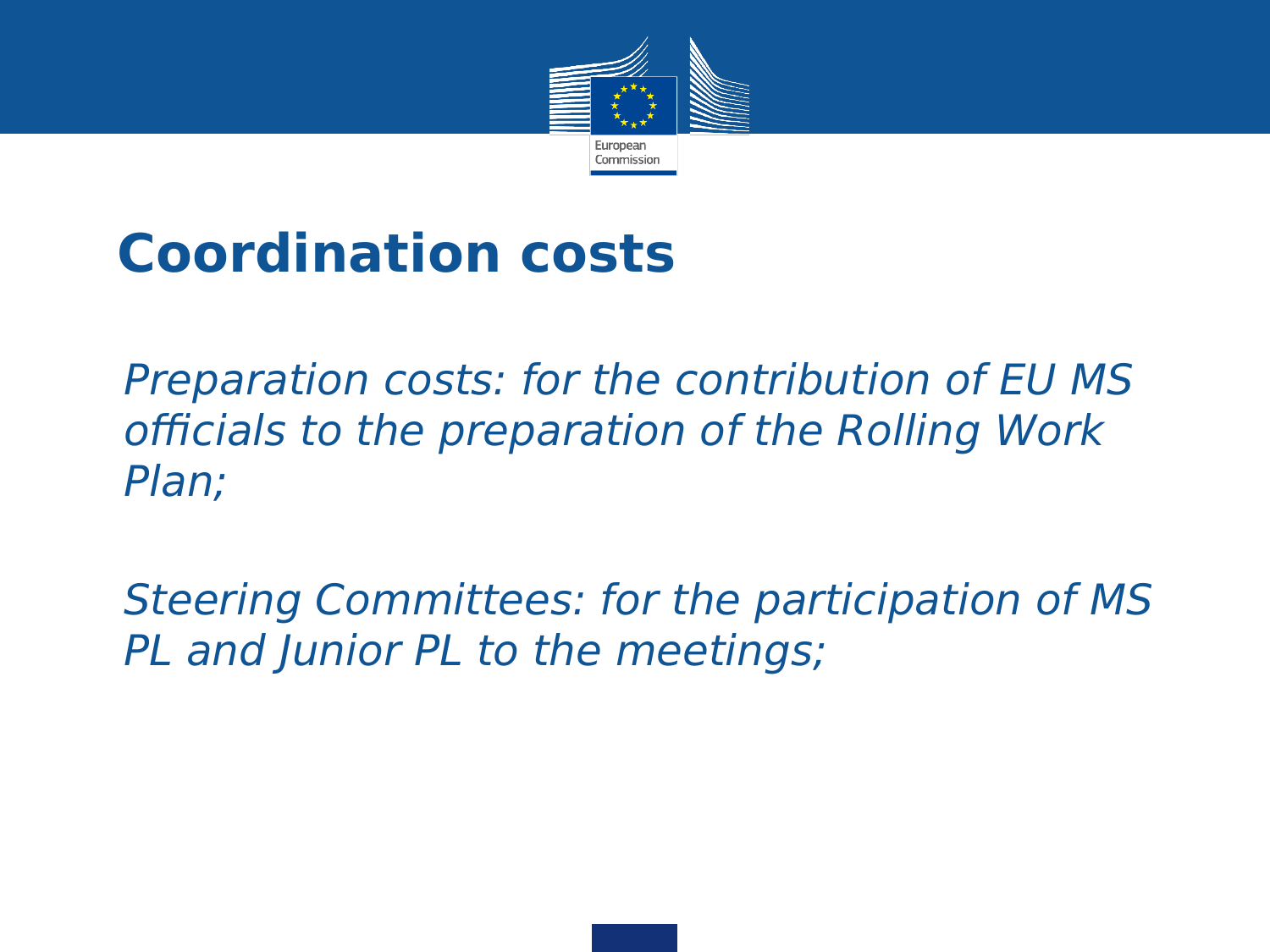

# Coordination costs
Preparation costs: for the contribution of EU MS officials to the preparation of the Rolling Work Plan;

Steering Committees: for the participation of MS PL and Junior PL to the meetings;